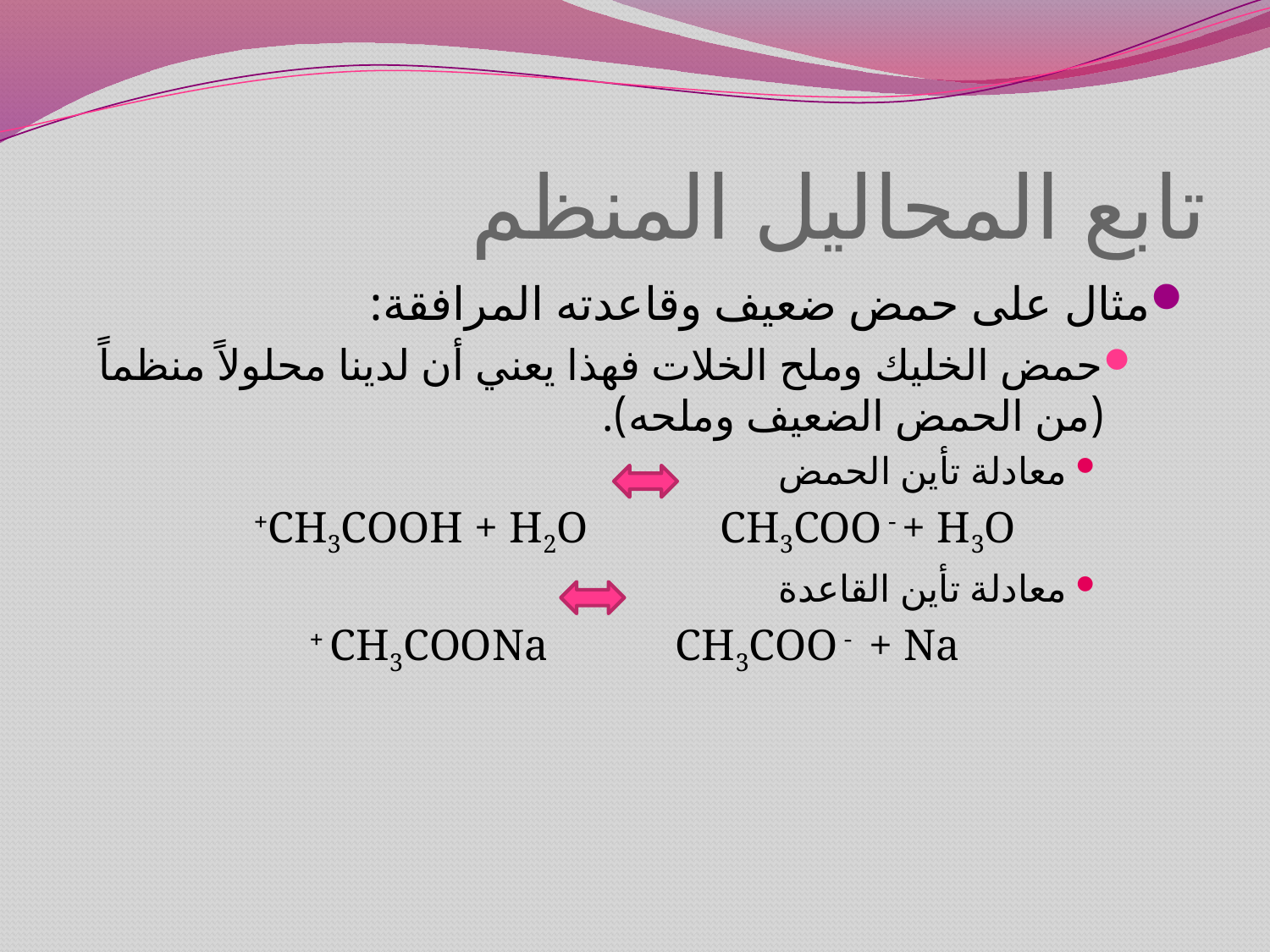

# تابع المحاليل المنظم
مثال على حمض ضعيف وقاعدته المرافقة:
حمض الخليك وملح الخلات فهذا يعني أن لدينا محلولاً منظماً (من الحمض الضعيف وملحه).
معادلة تأين الحمض
CH3COOH + H2O            CH3COO - + H3O+
معادلة تأين القاعدة
CH3COONa            CH3COO -  + Na +